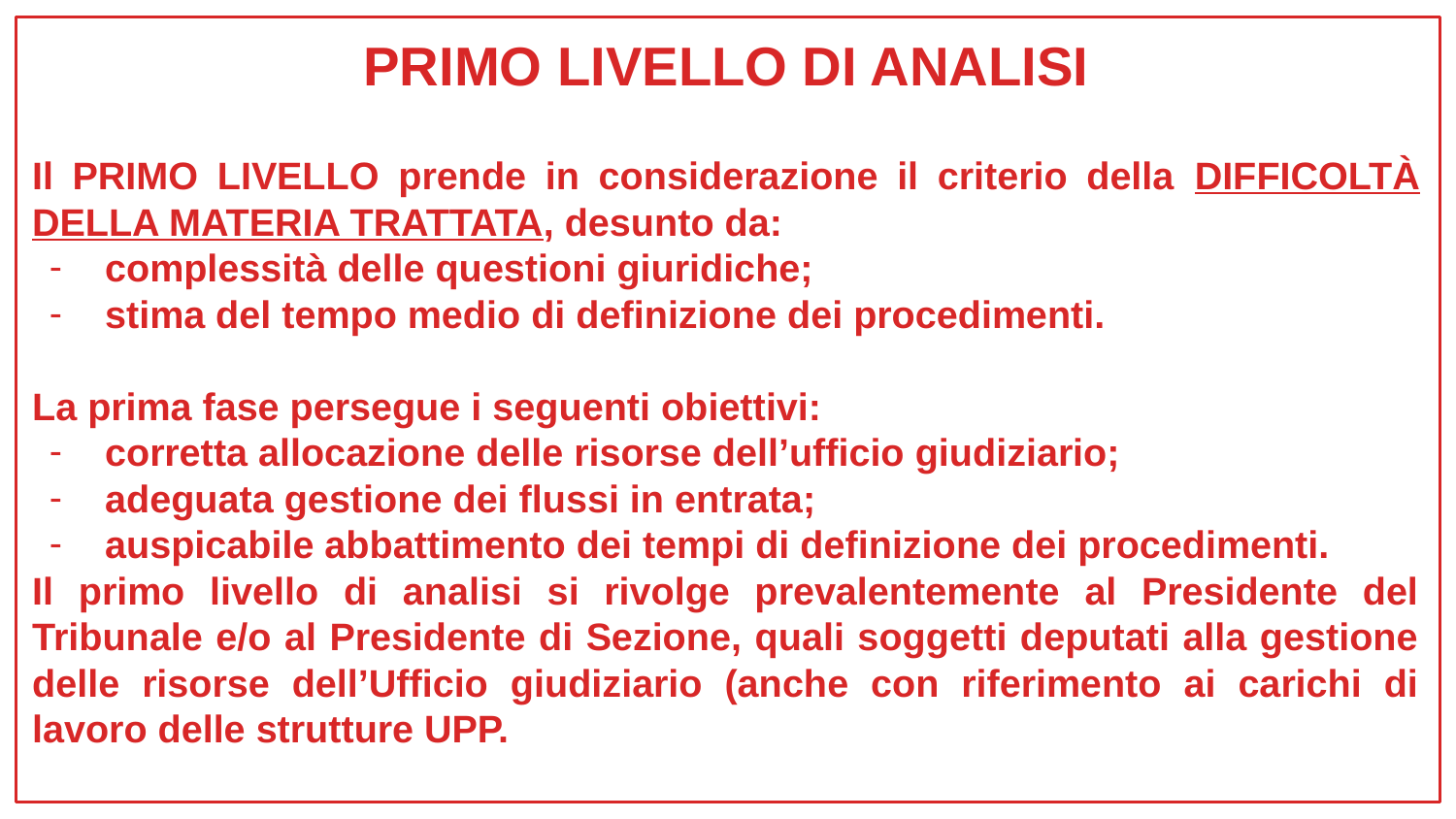

PRIMO LIVELLO DI ANALISI

Il PRIMO LIVELLO prende in considerazione il criterio della DIFFICOLTÀ DELLA MATERIA TRATTATA, desunto da:
complessità delle questioni giuridiche;
stima del tempo medio di definizione dei procedimenti.

La prima fase persegue i seguenti obiettivi:
corretta allocazione delle risorse dell’ufficio giudiziario;
adeguata gestione dei flussi in entrata;
auspicabile abbattimento dei tempi di definizione dei procedimenti.
Il primo livello di analisi si rivolge prevalentemente al Presidente del Tribunale e/o al Presidente di Sezione, quali soggetti deputati alla gestione delle risorse dell’Ufficio giudiziario (anche con riferimento ai carichi di lavoro delle strutture UPP.